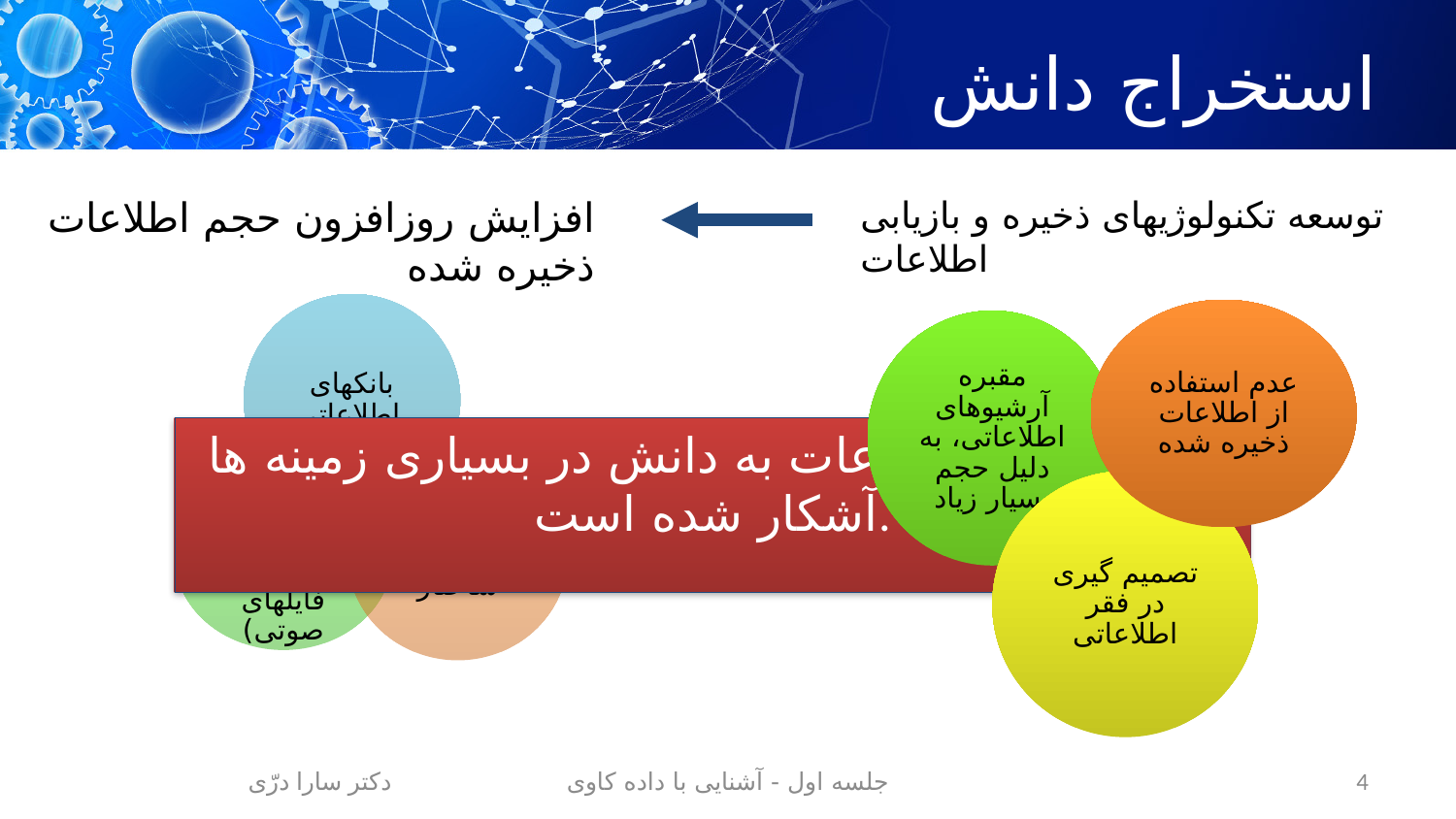

# استخراج دانش
افزايش روزافزون حجم اطلاعات ذخيره شده

توسعه تکنولوژيهای ذخيره و بازيابی اطلاعات

بانکهای اطلاعاتی
فايلهای چندرسانه ای (تصاوير متحرک، فايلهای صوتی)
اطلاعات متنی و فاقد ساختار

عدم استفاده از اطلاعات ذخیره شده

مقبره آرشيوهای اطلاعاتی، به دليل حجم بسيار زياد
نياز به تبديل اطلاعات به دانش در بسياری زمينه ها آشکار شده است.

تصمیم گیری در فقر اطلاعاتی
دکتر سارا درّی
جلسه اول - آشنایی با داده کاوی
4